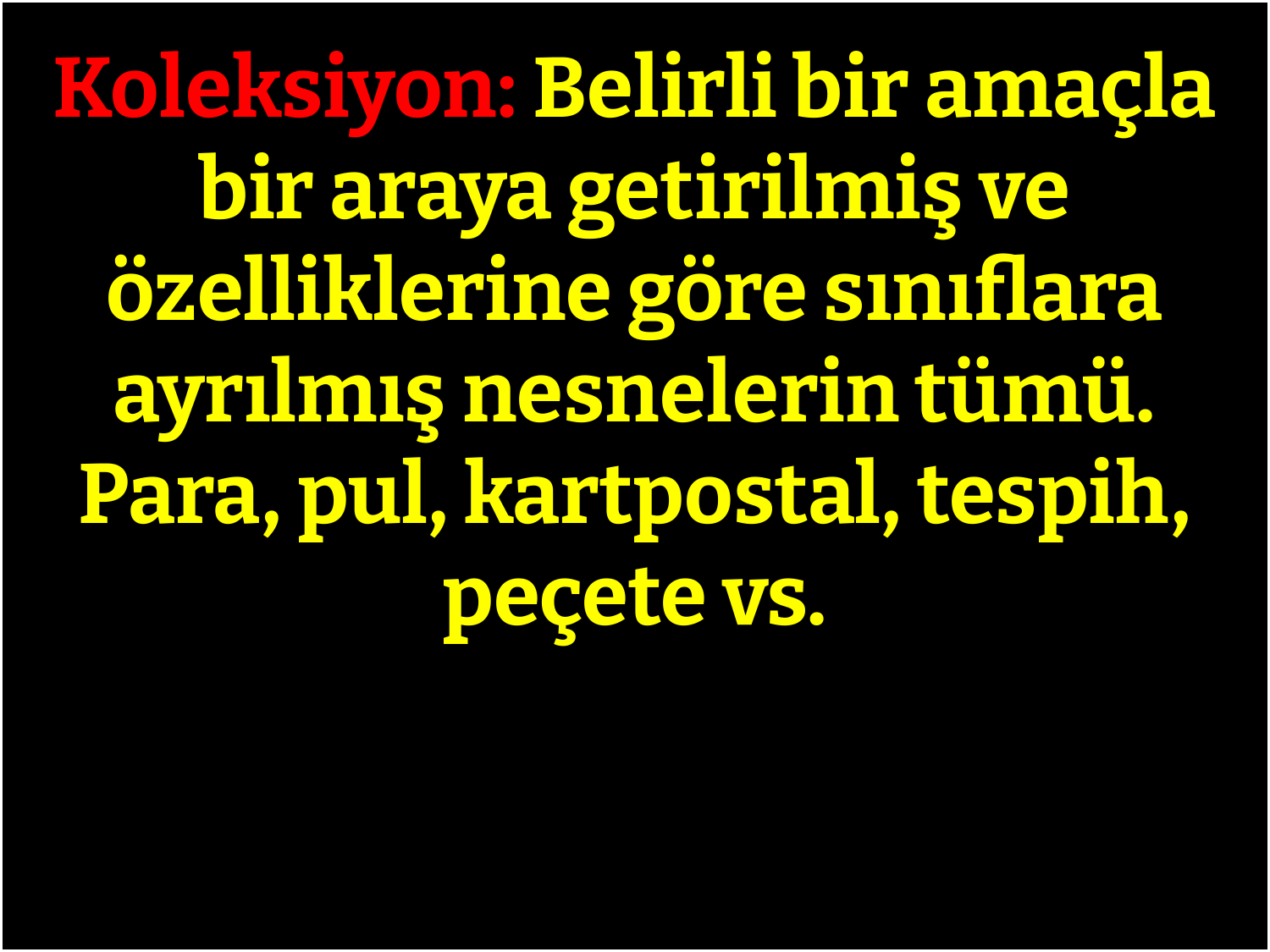

Koleksiyon: Belirli bir amaçla bir araya getirilmiş ve özelliklerine göre sınıflara ayrılmış nesnelerin tümü. Para, pul, kartpostal, tespih, peçete vs.
#